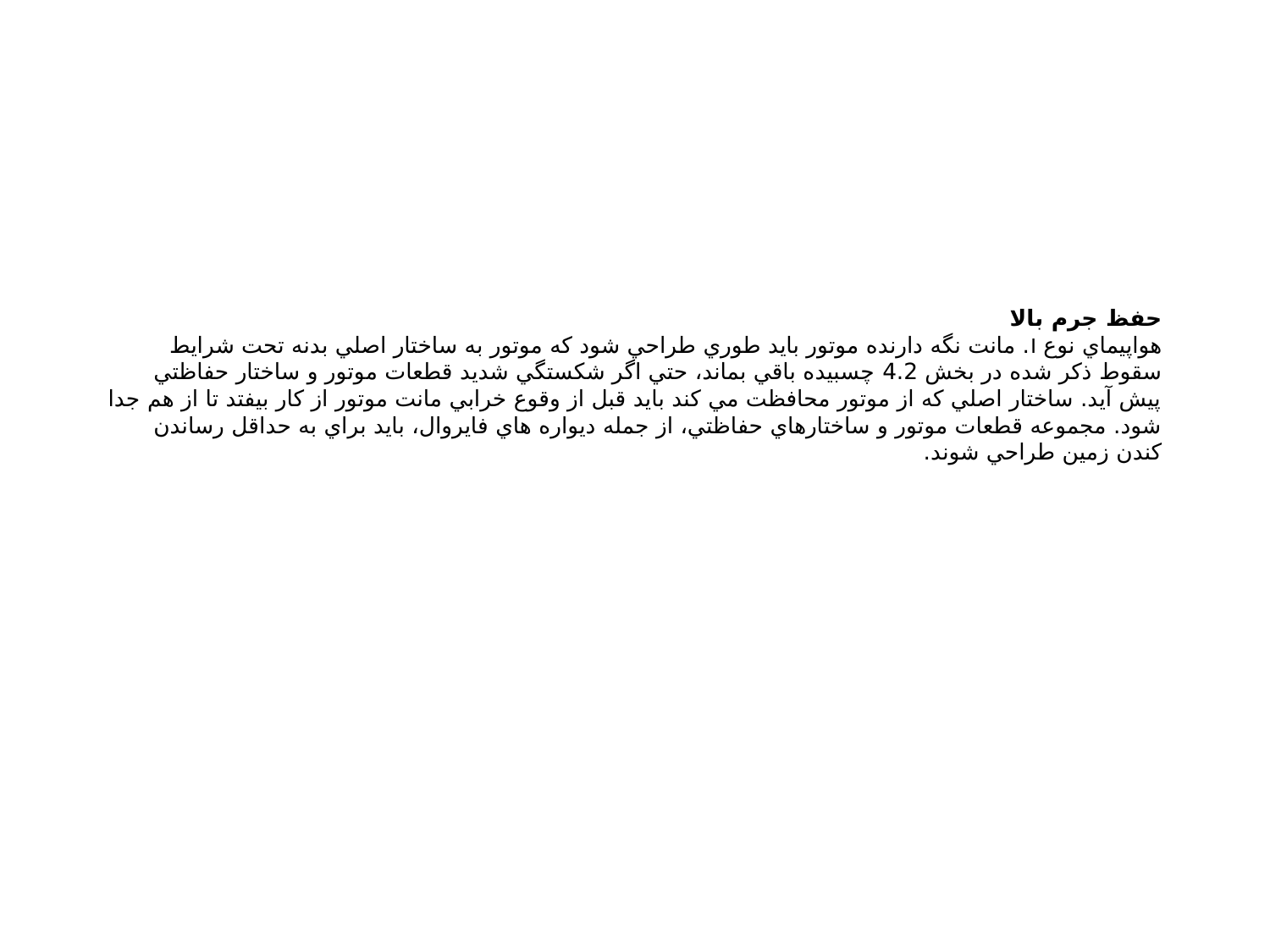

# حفظ جرم بالا هواپيماي نوع I. مانت نگه دارنده موتور بايد طوري طراحي شود که موتور به ساختار اصلي بدنه تحت شرايط سقوط ذکر شده در بخش 4.2 چسبيده باقي بماند، حتي اگر شکستگي شديد قطعات موتور و ساختار حفاظتي پيش آيد. ساختار اصلي که از موتور محافظت مي کند بايد قبل از وقوع خرابي مانت موتور از کار بيفتد تا از هم جدا شود. مجموعه قطعات موتور و ساختارهاي حفاظتي، از جمله ديواره هاي فايروال، بايد براي به حداقل رساندن کندن زمين طراحي شوند.